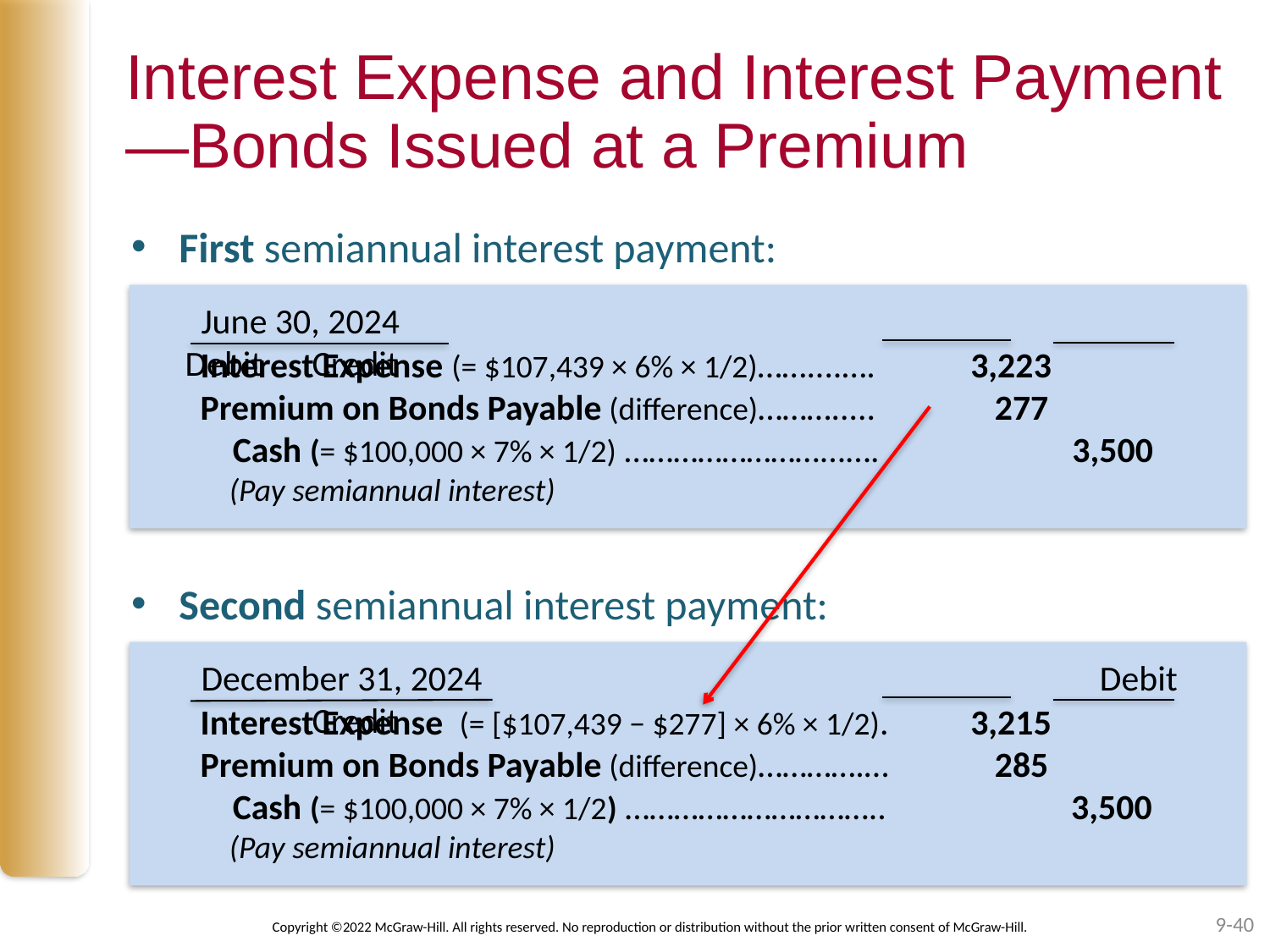

# Interest Expense and Interest Payment—Bonds Issued at a Premium
First semiannual interest payment:

      June 30, 2024     					                       Debit	    Credit
Interest Expense (= $107,439 × 6% × 1/2)……....….	 3,223
Premium on Bonds Payable (difference)……….....	    277
    Cash (= $100,000 × 7% × 1/2) ……………………...….                        3,500
    (Pay semiannual interest)
Second semiannual interest payment:

      December 31, 2024				                       Debit	    Credit
Interest Expense  (= [$107,439 − $277] × 6% × 1/2). 	 3,215
Premium on Bonds Payable (difference)………….…	    285
    Cash (= $100,000 × 7% × 1/2) …………………………..                       3,500
    (Pay semiannual interest)
9-40
Copyright ©2022 McGraw-Hill. All rights reserved. No reproduction or distribution without the prior written consent of McGraw-Hill.